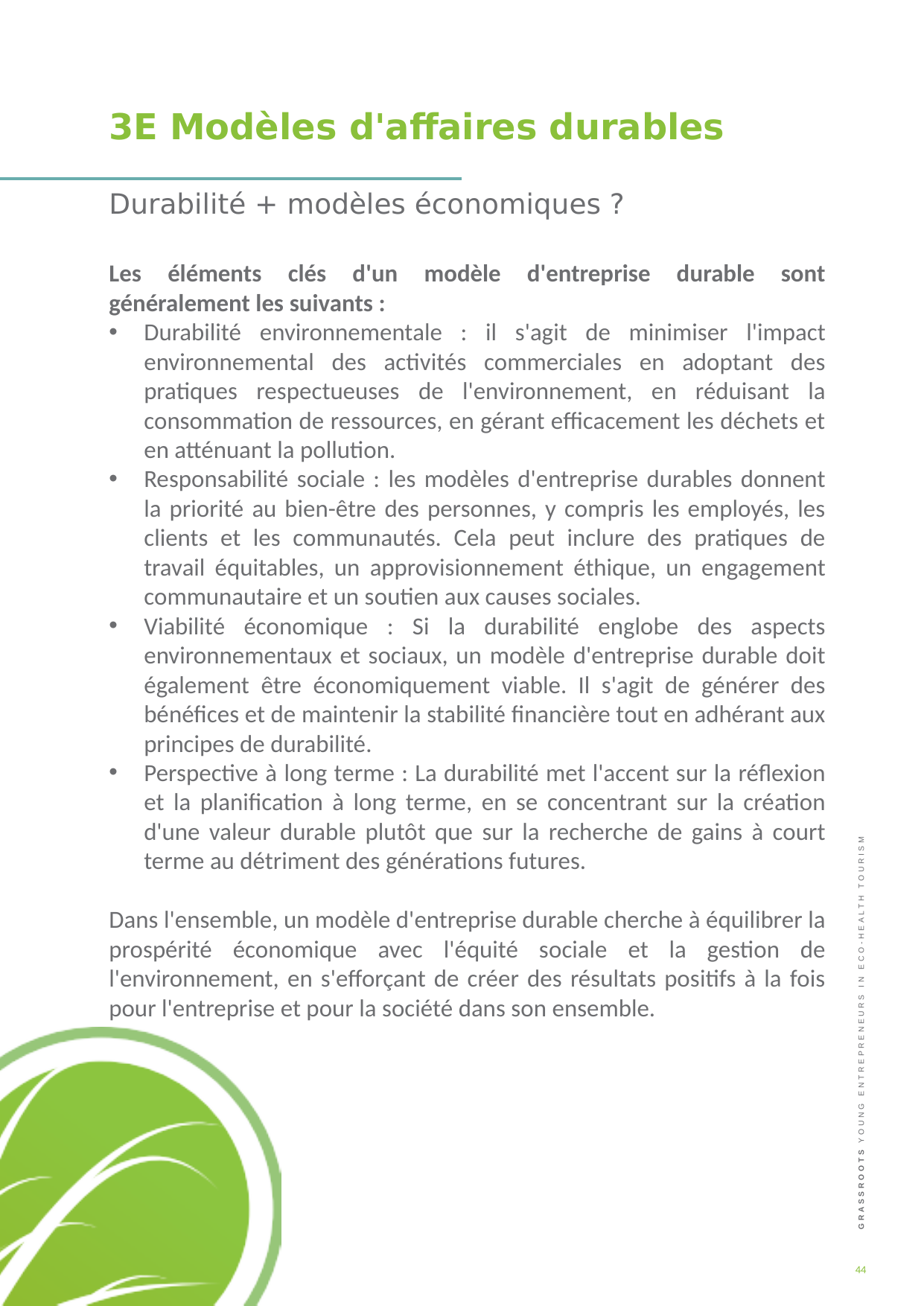

3E Modèles d'affaires durables
Durabilité + modèles économiques ?
Les éléments clés d'un modèle d'entreprise durable sont généralement les suivants :
Durabilité environnementale : il s'agit de minimiser l'impact environnemental des activités commerciales en adoptant des pratiques respectueuses de l'environnement, en réduisant la consommation de ressources, en gérant efficacement les déchets et en atténuant la pollution.
Responsabilité sociale : les modèles d'entreprise durables donnent la priorité au bien-être des personnes, y compris les employés, les clients et les communautés. Cela peut inclure des pratiques de travail équitables, un approvisionnement éthique, un engagement communautaire et un soutien aux causes sociales.
Viabilité économique : Si la durabilité englobe des aspects environnementaux et sociaux, un modèle d'entreprise durable doit également être économiquement viable. Il s'agit de générer des bénéfices et de maintenir la stabilité financière tout en adhérant aux principes de durabilité.
Perspective à long terme : La durabilité met l'accent sur la réflexion et la planification à long terme, en se concentrant sur la création d'une valeur durable plutôt que sur la recherche de gains à court terme au détriment des générations futures.

Dans l'ensemble, un modèle d'entreprise durable cherche à équilibrer la prospérité économique avec l'équité sociale et la gestion de l'environnement, en s'efforçant de créer des résultats positifs à la fois pour l'entreprise et pour la société dans son ensemble.

44